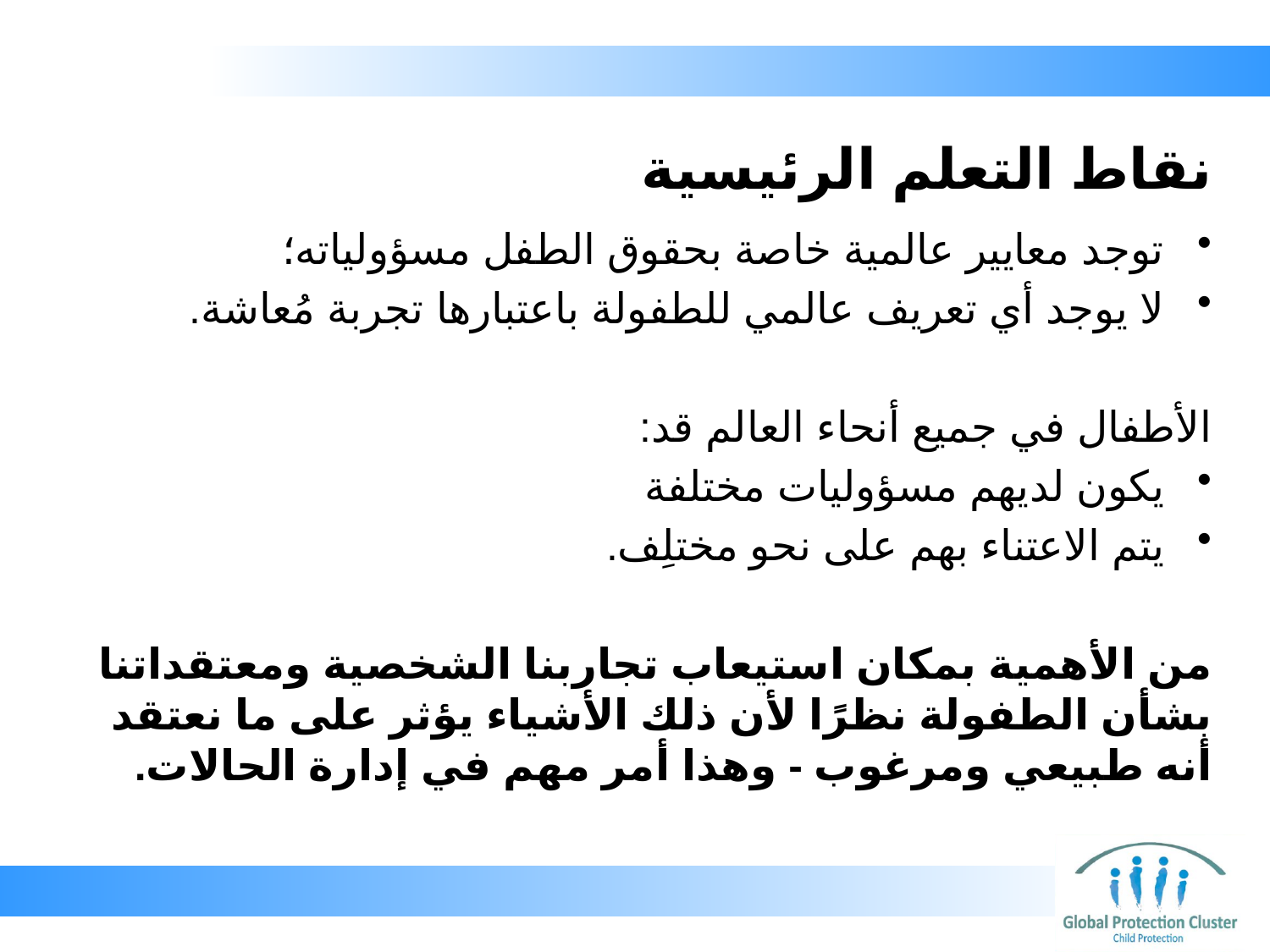

# نقاط التعلم الرئيسية
توجد معايير عالمية خاصة بحقوق الطفل مسؤولياته؛
لا يوجد أي تعريف عالمي للطفولة باعتبارها تجربة مُعاشة.

الأطفال في جميع أنحاء العالم قد:
يكون لديهم مسؤوليات مختلفة
يتم الاعتناء بهم على نحو مختلِف.

من الأهمية بمكان استيعاب تجاربنا الشخصية ومعتقداتنا بشأن الطفولة نظرًا لأن ذلك الأشياء يؤثر على ما نعتقد أنه طبيعي ومرغوب - وهذا أمر مهم في إدارة الحالات.